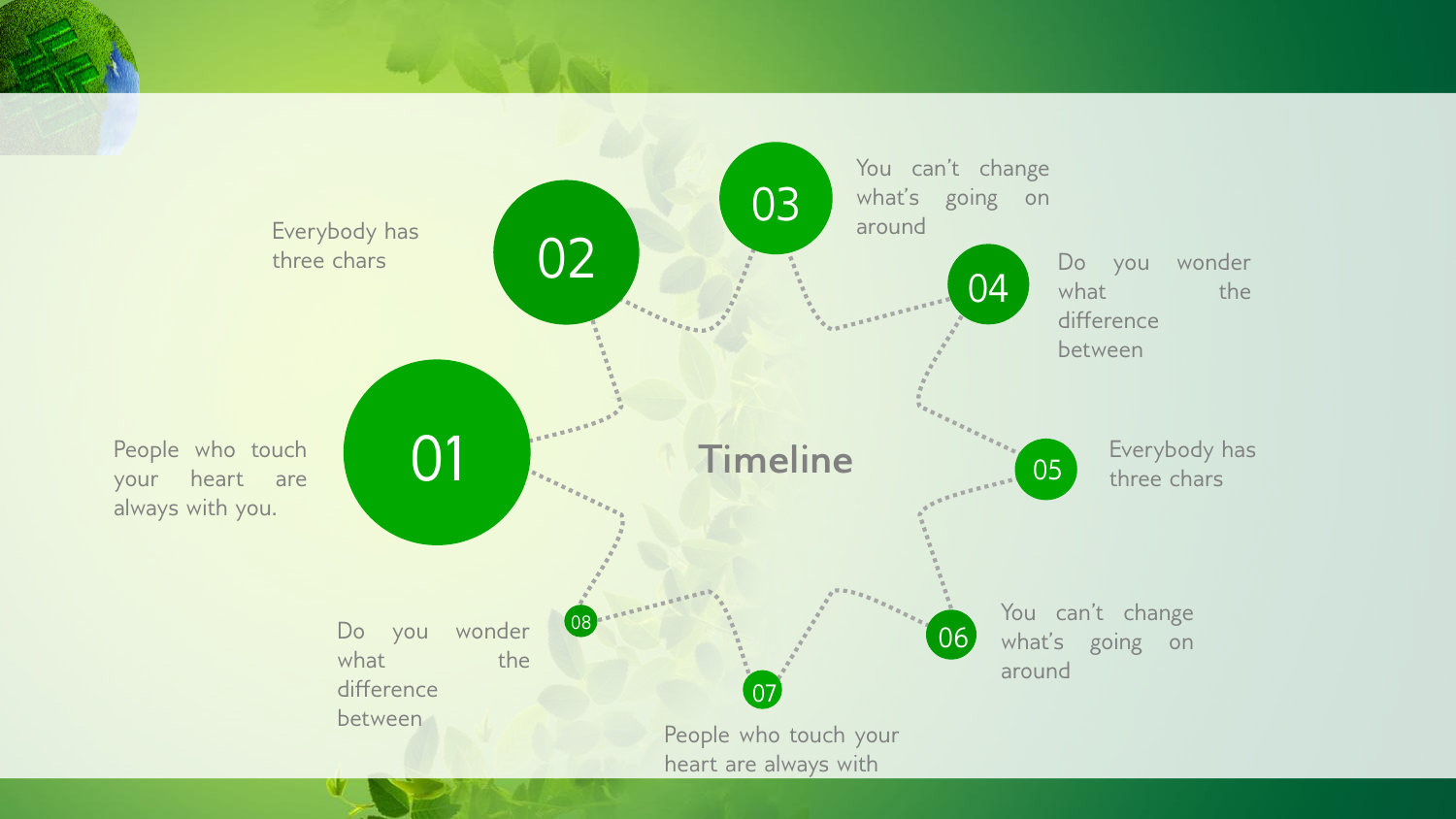

#

03
You can’t change what’s going on around

02
Everybody has three chars

Do you wonder what the difference between

04

01
People who touch your heart are always with you.
Everybody has three chars
Timeline

05
You can’t change what’s going on around

08
Do you wonder what the difference between

06

07
People who touch your heart are always with